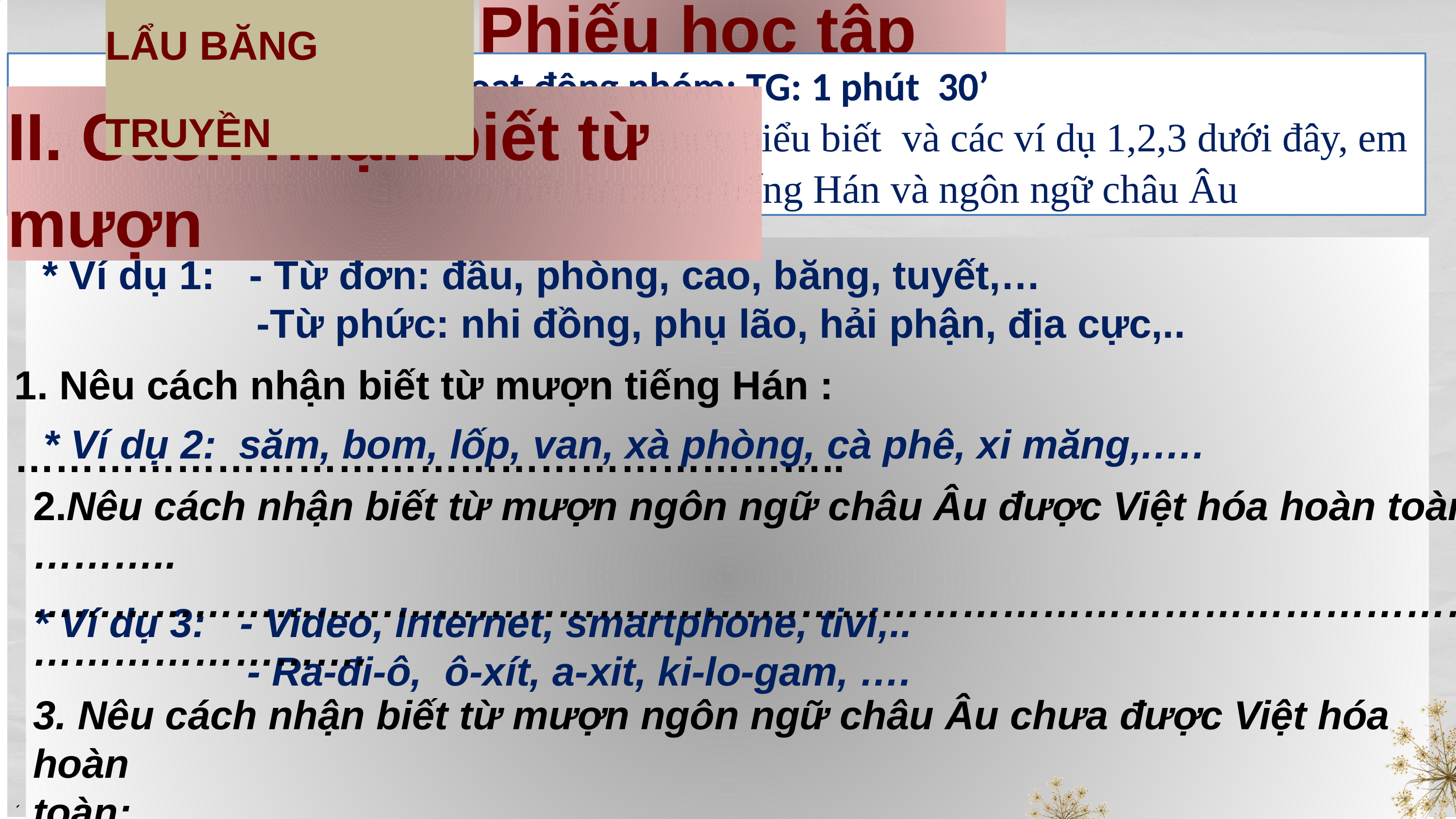

`

Phiếu học tập số 1
LẨU BĂNG TRUYỀN
Hoạt động nhóm: TG: 1 phút  30’
Dựa vào kênh chữ trong SGK/86, kiến thức hiểu biết  và các ví dụ 1,2,3 dưới đây, em hãy nêu cách nhận biết từ mượn tiếng Hán và ngôn ngữ châu Âu
II. Cách nhận biết từ mượn
|  |
| --- |
   * Ví dụ 1:   - Từ đơn: đầu, phòng, cao, băng, tuyết,…
                      -Từ phức: nhi đồng, phụ lão, hải phận, địa cực,..

1. Nêu cách nhận biết từ mượn tiếng Hán :……………………………………………………..
* Ví dụ 2:  săm, bom, lốp, van, xà phòng, cà phê, xi măng,.….

2.Nêu cách nhận biết từ mượn ngôn ngữ châu Âu được Việt hóa hoàn toàn:
………..……………………………………………………………………………………………………………………….
* Ví dụ 3:   - Video, internet, smartphone, tivi,..
                   - Ra-đi-ô,  ô-xít, a-xit, ki-lo-gam, ….

3. Nêu cách nhận biết từ mượn ngôn ngữ châu Âu chưa được Việt hóa hoàn toàn:............................................................................................................................